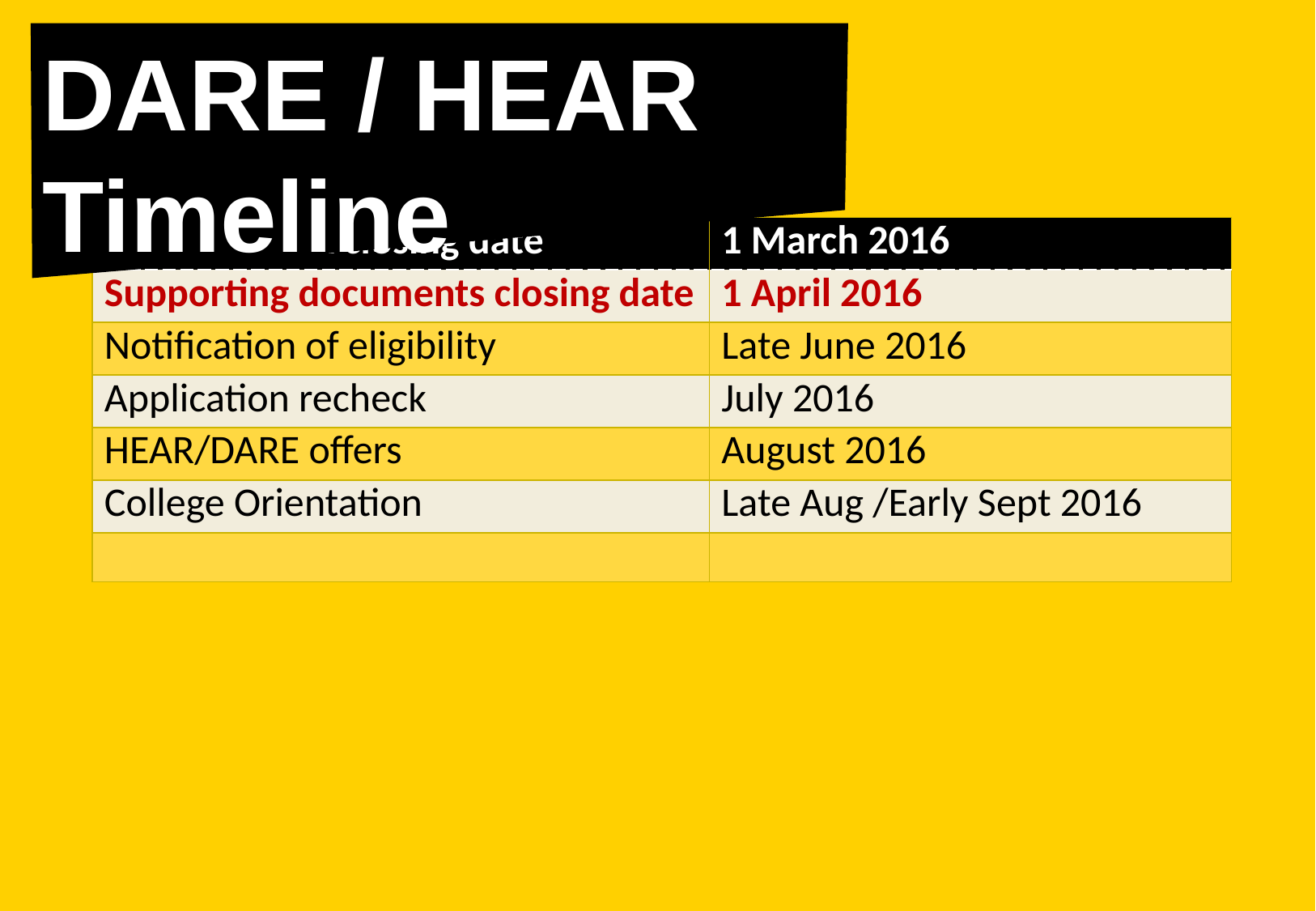

DARE / HEAR Timeline
| DARE & HEAR closing date | 1 March 2016 |
| --- | --- |
| Supporting documents closing date | 1 April 2016 |
| Notification of eligibility | Late June 2016 |
| Application recheck | July 2016 |
| HEAR/DARE offers | August 2016 |
| College Orientation | Late Aug /Early Sept 2016 |
|  |  |